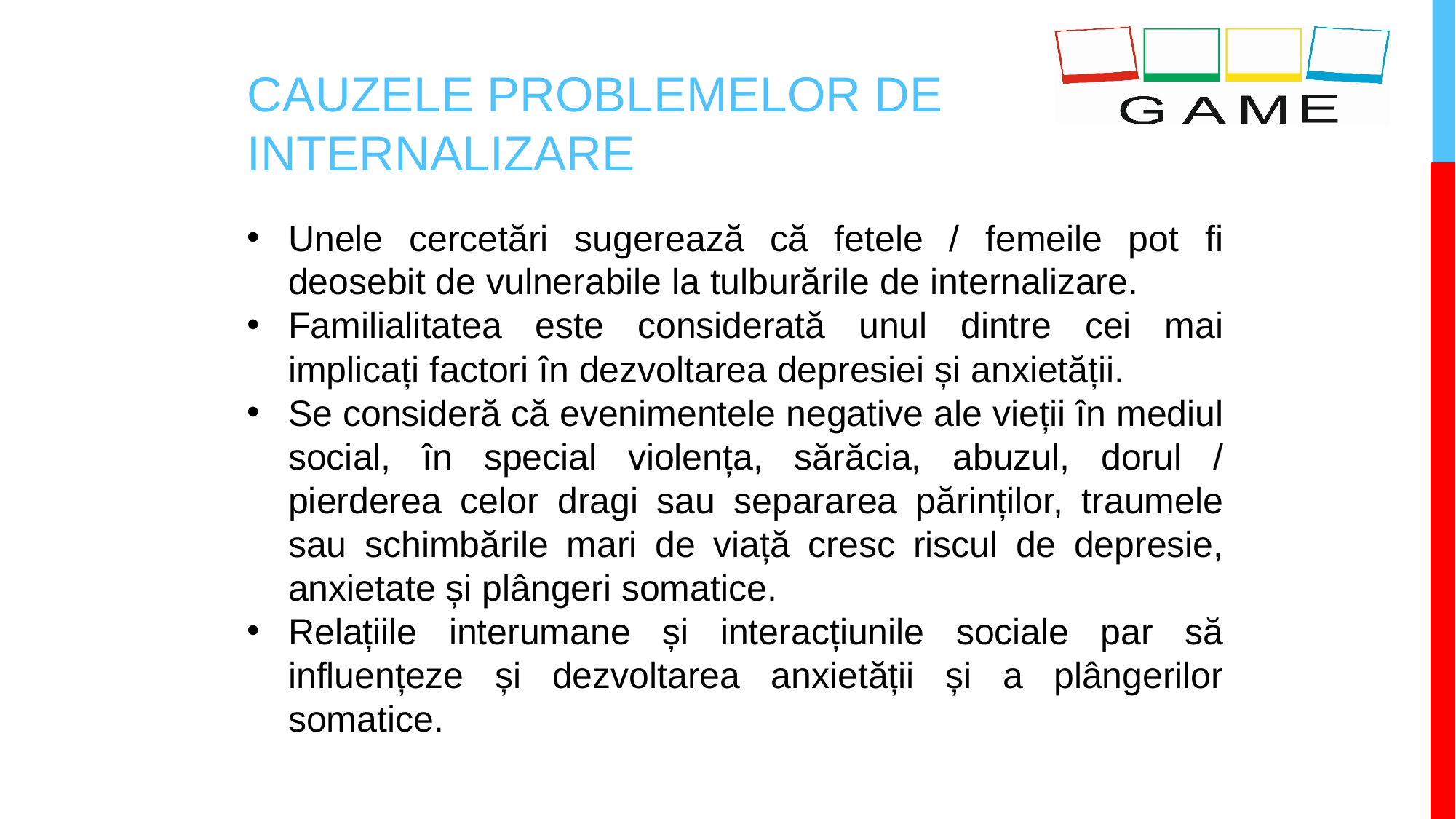

# CAUZELE PROBLEMELOR DE INTERNALIZARE
Unele cercetări sugerează că fetele / femeile pot fi deosebit de vulnerabile la tulburările de internalizare.
Familialitatea este considerată unul dintre cei mai implicați factori în dezvoltarea depresiei și anxietății.
Se consideră că evenimentele negative ale vieții în mediul social, în special violența, sărăcia, abuzul, dorul / pierderea celor dragi sau separarea părinților, traumele sau schimbările mari de viață cresc riscul de depresie, anxietate și plângeri somatice.
Relațiile interumane și interacțiunile sociale par să influențeze și dezvoltarea anxietății și a plângerilor somatice.